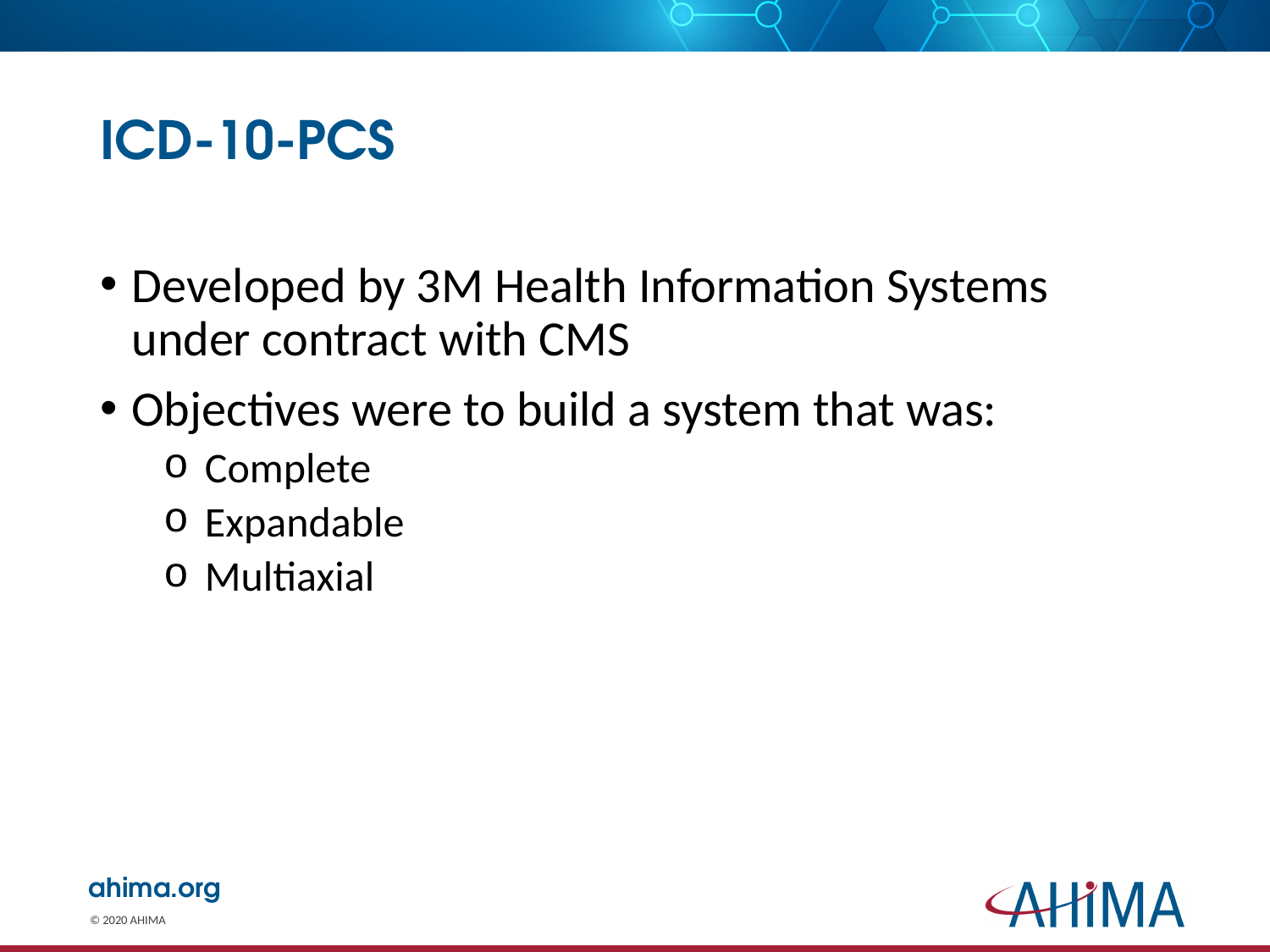

# ICD-10-PCS
Developed by 3M Health Information Systems under contract with CMS
Objectives were to build a system that was:
 Complete
 Expandable
 Multiaxial